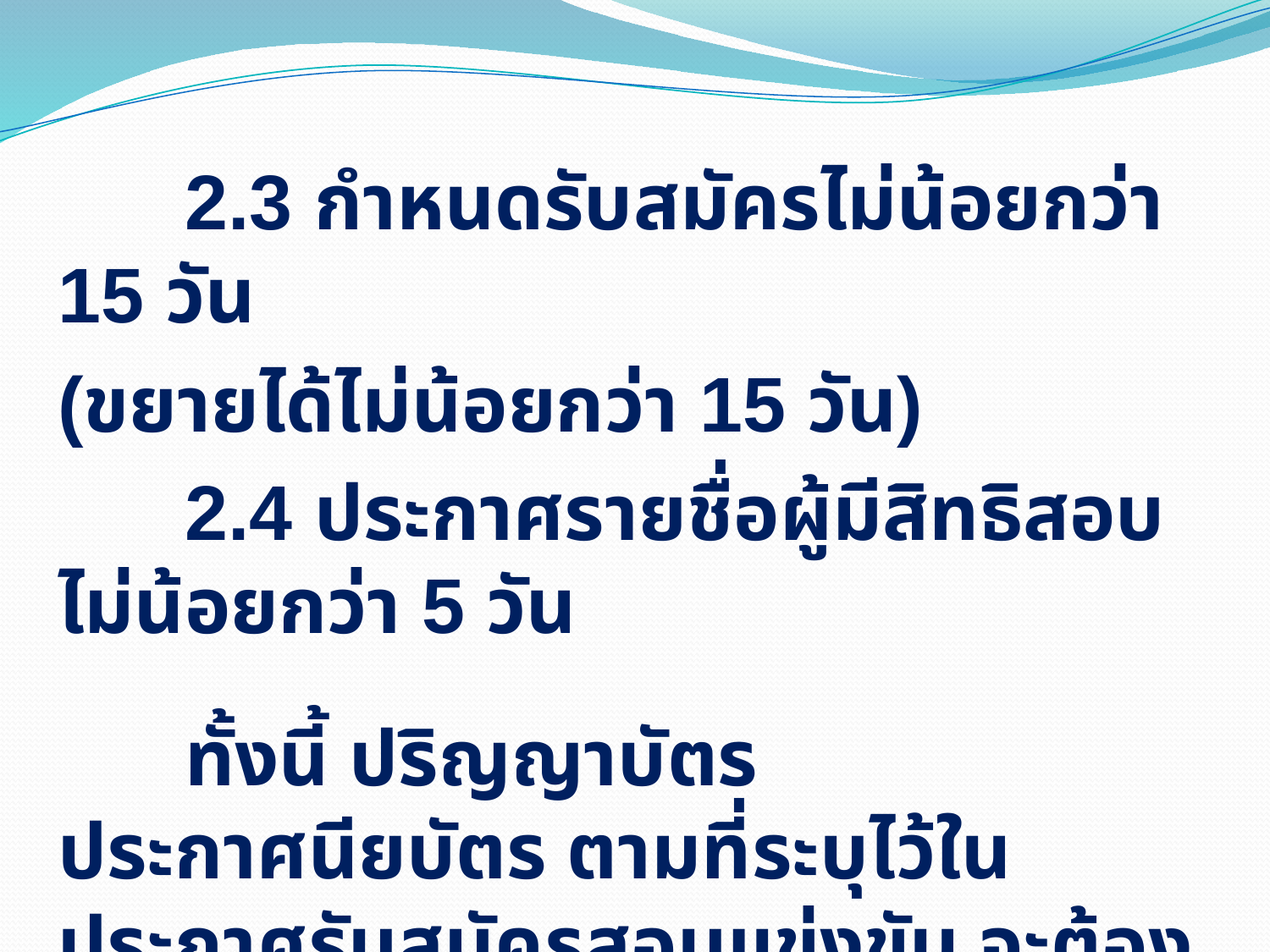

2.3 กำหนดรับสมัครไม่น้อยกว่า 15 วัน
(ขยายได้ไม่น้อยกว่า 15 วัน)
	2.4 ประกาศรายชื่อผู้มีสิทธิสอบไม่น้อยกว่า 5 วัน

	ทั้งนี้ ปริญญาบัตร ประกาศนียบัตร ตามที่ระบุไว้ในประกาศรับสมัครสอบแข่งขัน จะต้องได้รับการอนุมัติจากผู้มีอำนาจไม่หลังวันปิดรับสมัคร